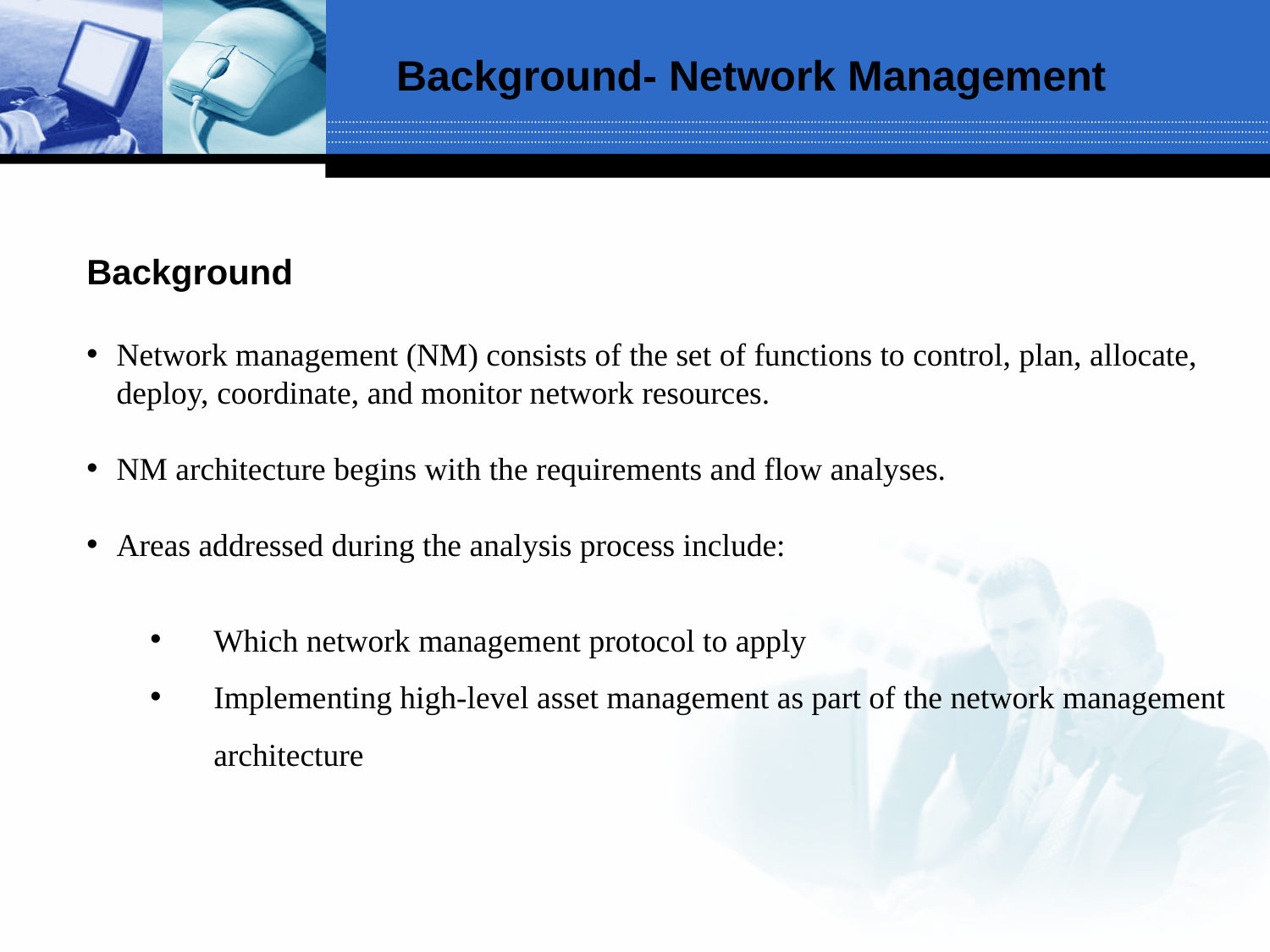

Background- Network Management
Background

Network management (NM) consists of the set of functions to control, plan, allocate, deploy, coordinate, and monitor network resources.

NM architecture begins with the requirements and flow analyses.

Areas addressed during the analysis process include:

Which network management protocol to apply
Implementing high-level asset management as part of the network management architecture